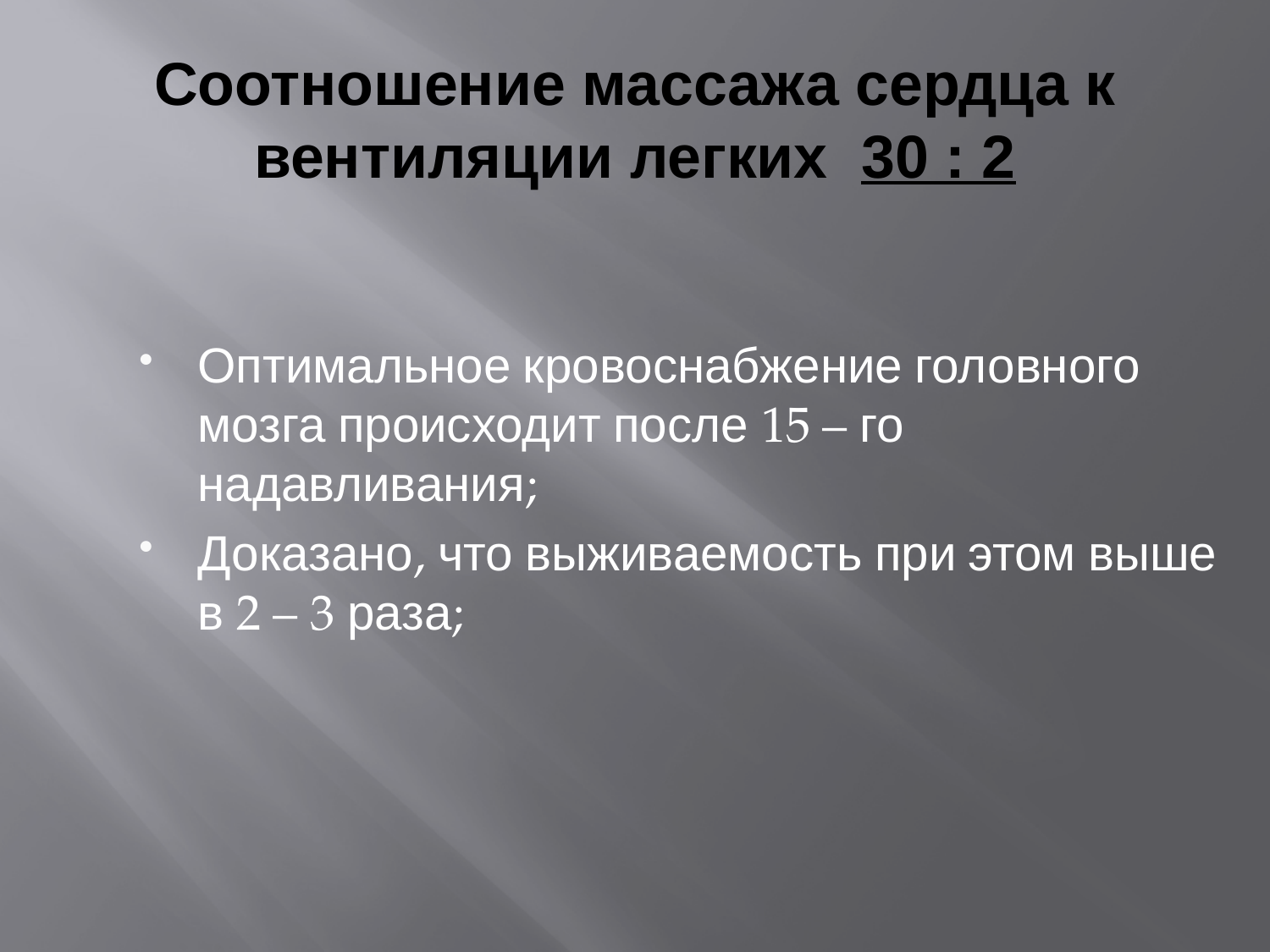

# Соотношение массажа сердца к вентиляции легких  30 : 2
Оптимальное кровоснабжение головного мозга происходит после 15 – го надавливания;
Доказано, что выживаемость при этом выше в 2 – 3 раза;